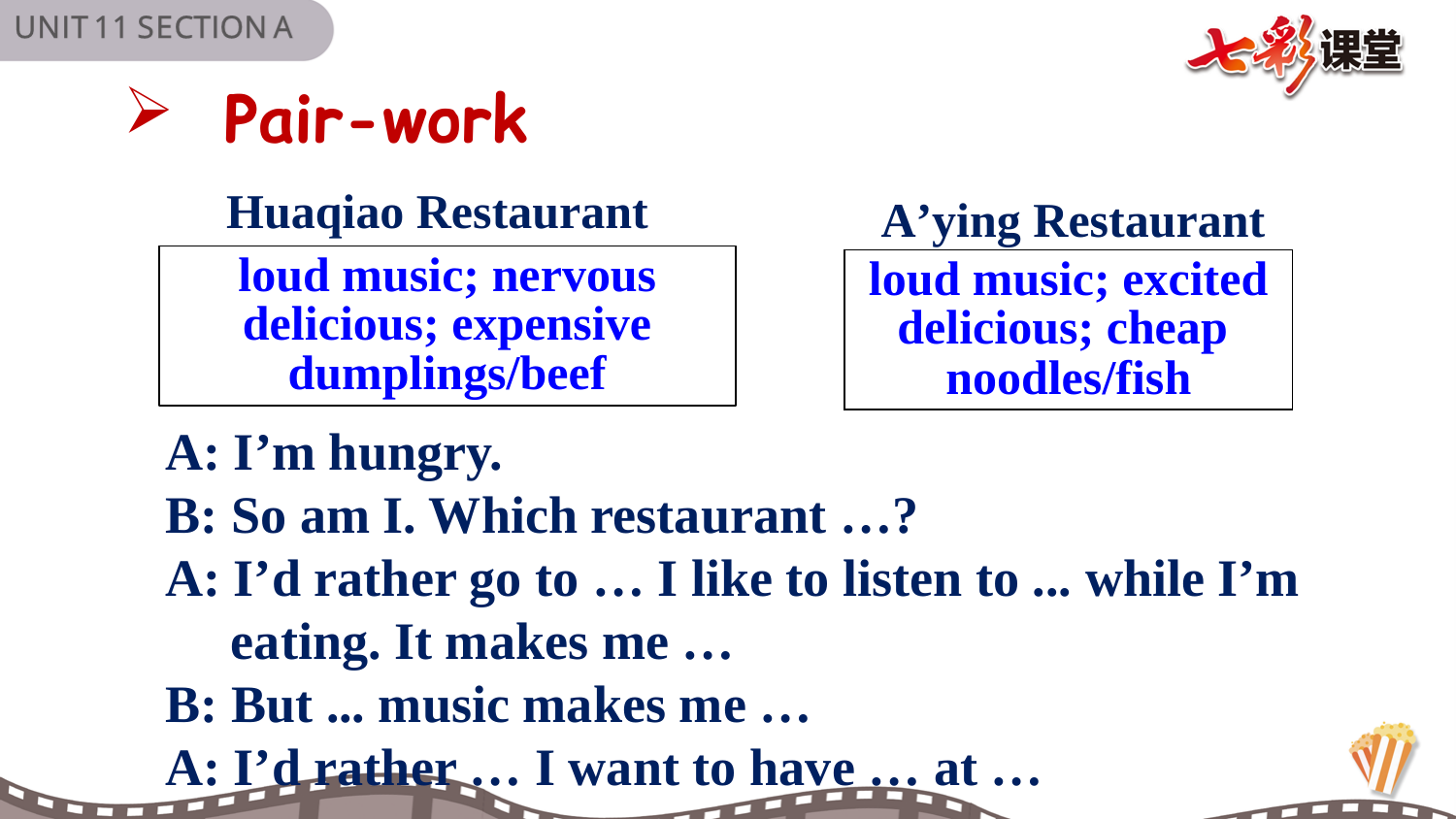

Pair-work
Huaqiao Restaurant
A’ying Restaurant
loud music; nervous
delicious; expensive
dumplings/beef
loud music; excited
delicious; cheap
noodles/fish
A: I’m hungry.
B: So am I. Which restaurant …?
A: I’d rather go to … I like to listen to ... while I’m
     eating. It makes me …
B: But ... music makes me …
A: I’d rather … I want to have … at …